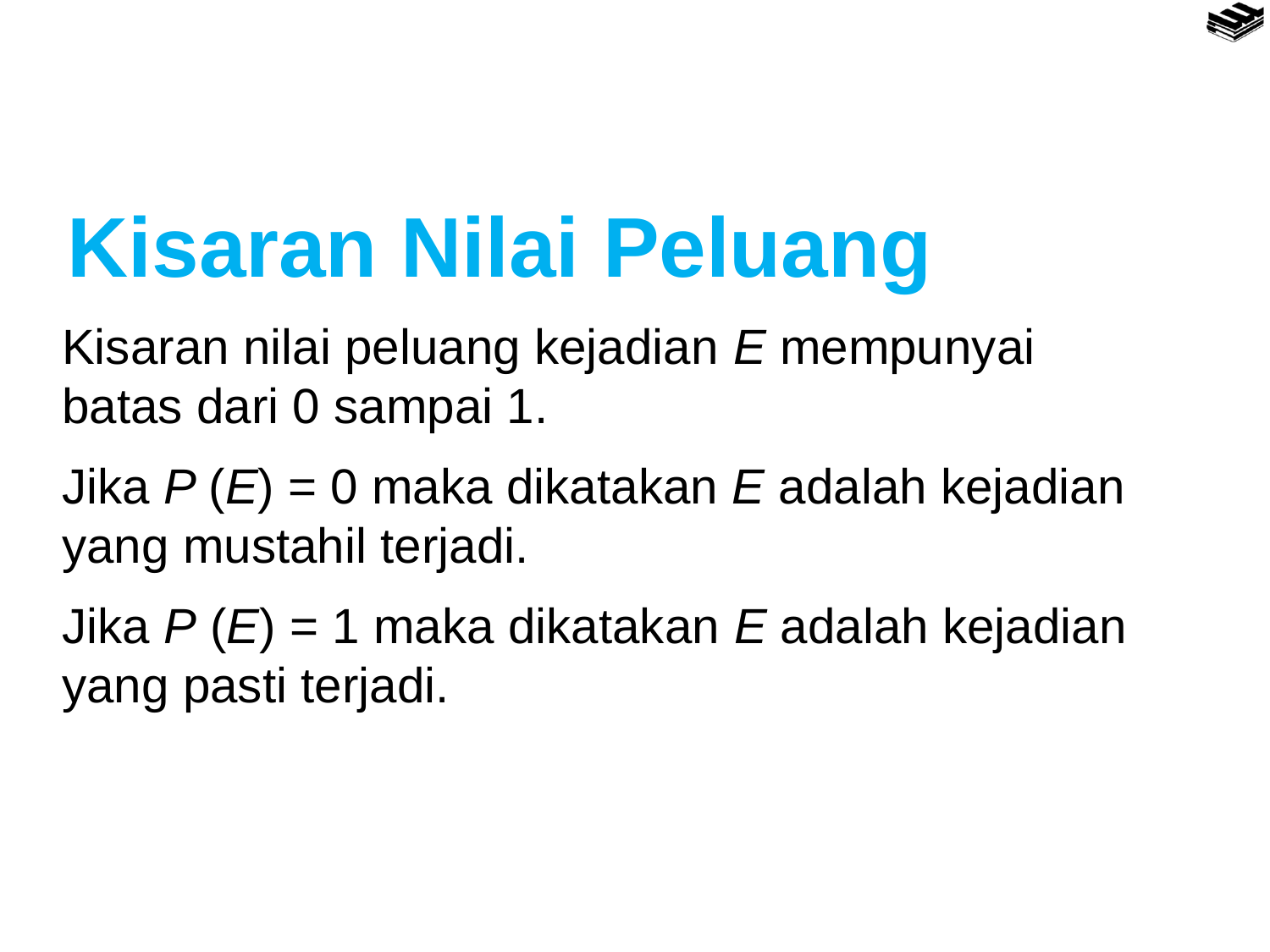

Kisaran Nilai Peluang
Kisaran nilai peluang kejadian E mempunyai batas dari 0 sampai 1.
Jika P (E) = 0 maka dikatakan E adalah kejadian yang mustahil terjadi.
Jika P (E) = 1 maka dikatakan E adalah kejadian yang pasti terjadi.